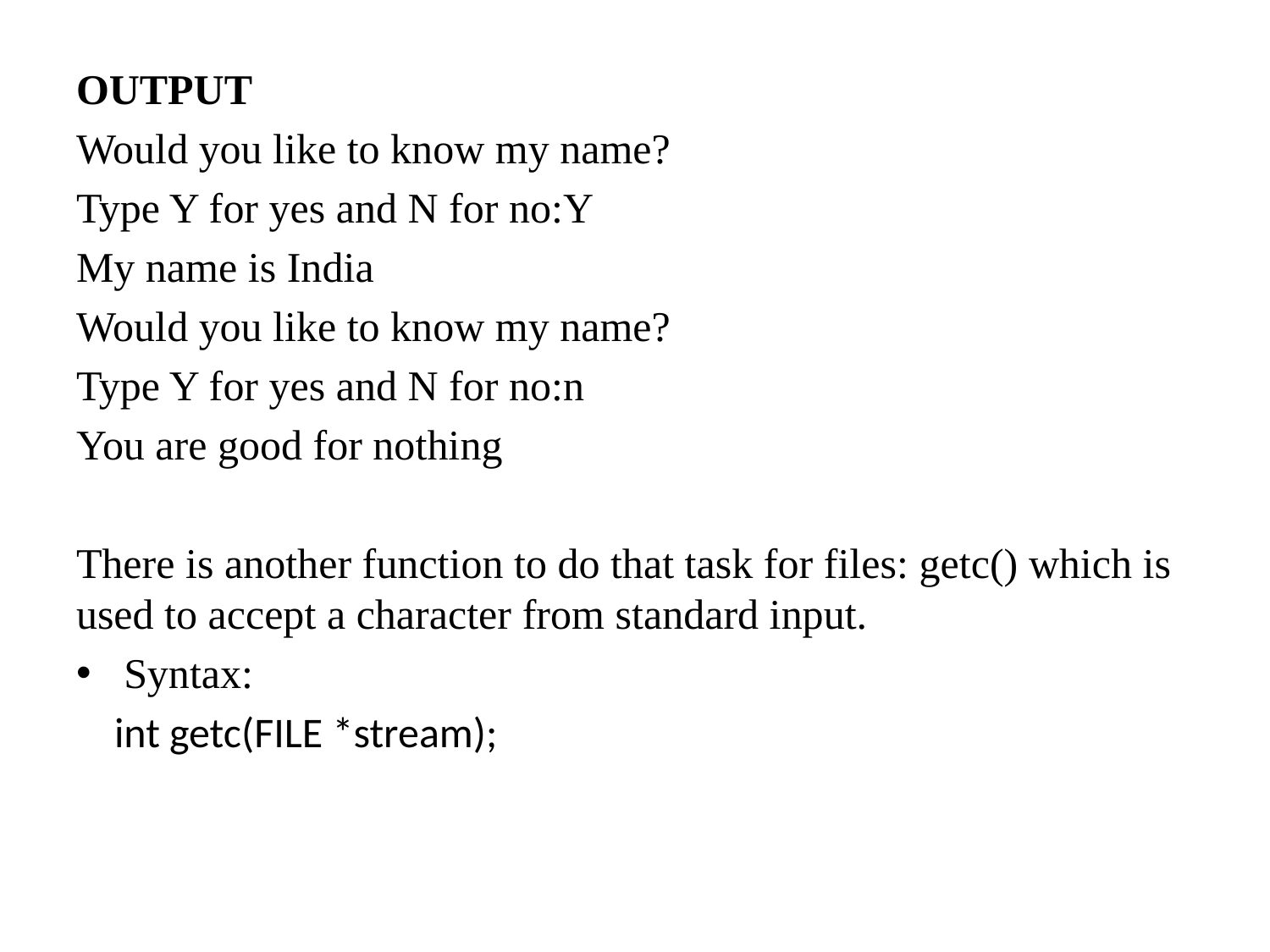

OUTPUT
Would you like to know my name?
Type Y for yes and N for no:Y
My name is India
Would you like to know my name?
Type Y for yes and N for no:n
You are good for nothing

There is another function to do that task for files: getc() which is used to accept a character from standard input.
Syntax:
    int getc(FILE *stream);